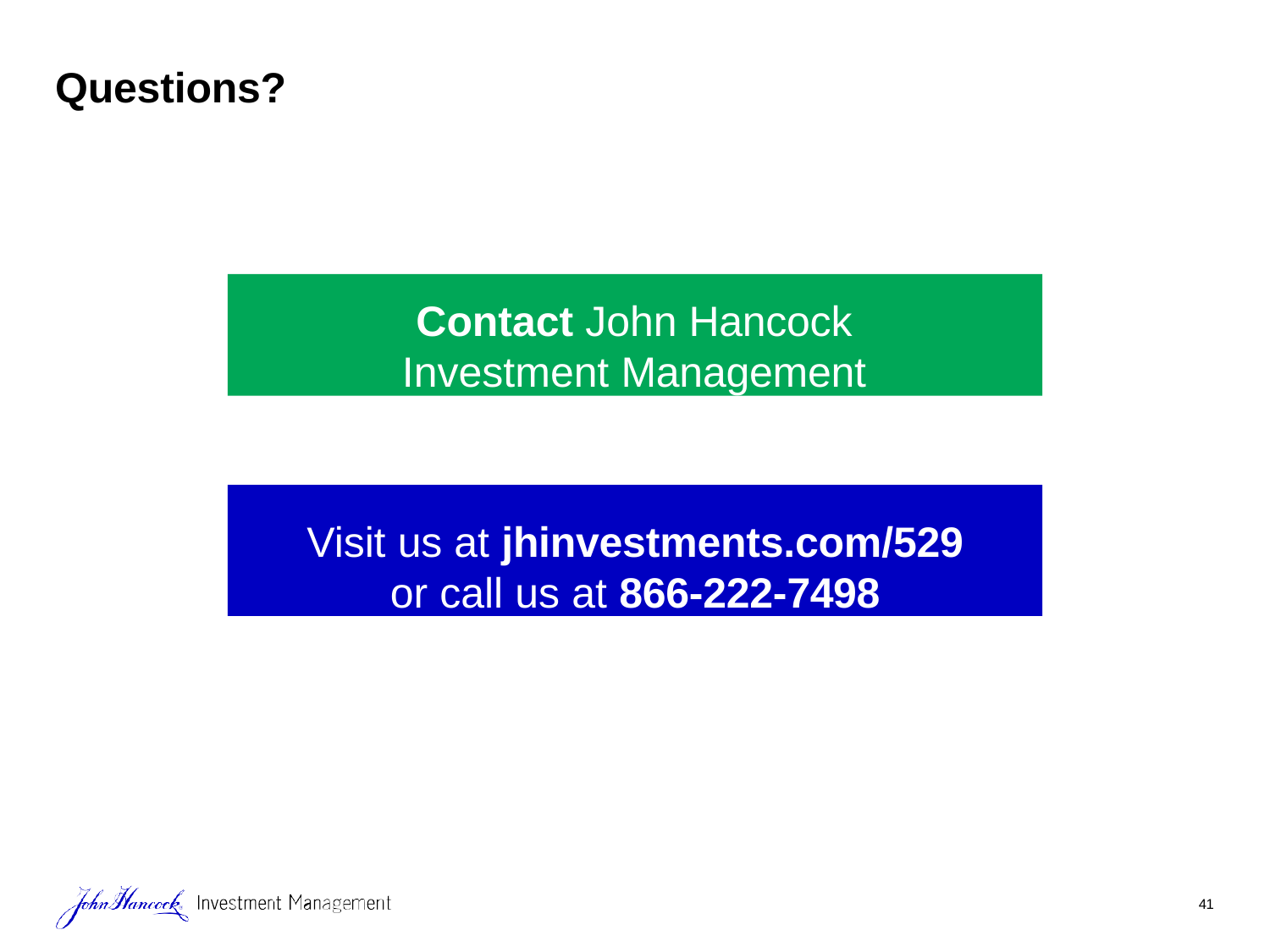

# Questions?
Contact John Hancock Investment Management
Visit us at jhinvestments.com/529
or call us at 866-222-7498
41